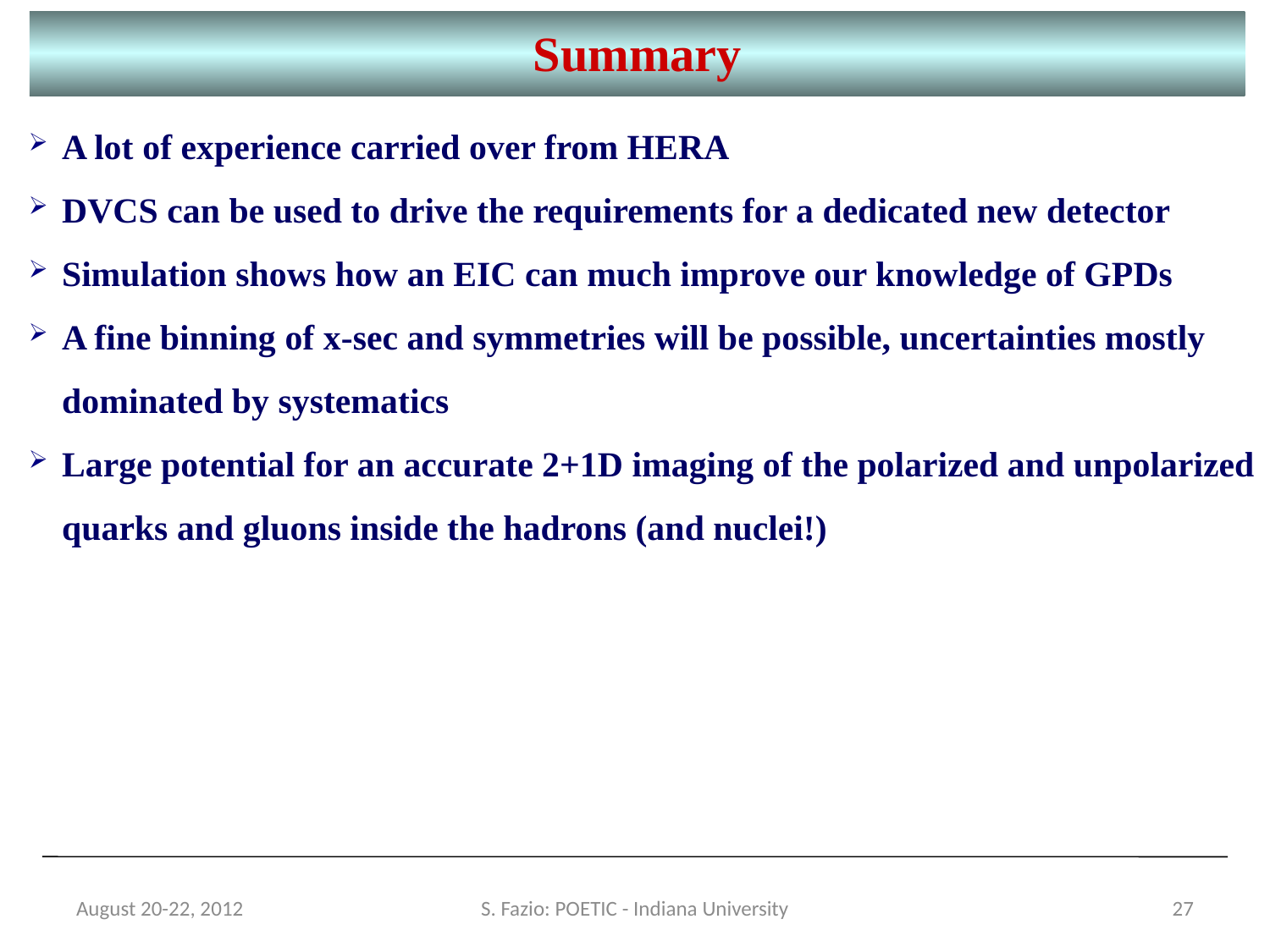

Summary
A lot of experience carried over from HERA
DVCS can be used to drive the requirements for a dedicated new detector
Simulation shows how an EIC can much improve our knowledge of GPDs
A fine binning of x-sec and symmetries will be possible, uncertainties mostly dominated by systematics
Large potential for an accurate 2+1D imaging of the polarized and unpolarized quarks and gluons inside the hadrons (and nuclei!)

August 20-22, 2012
S. Fazio: POETIC - Indiana University
27